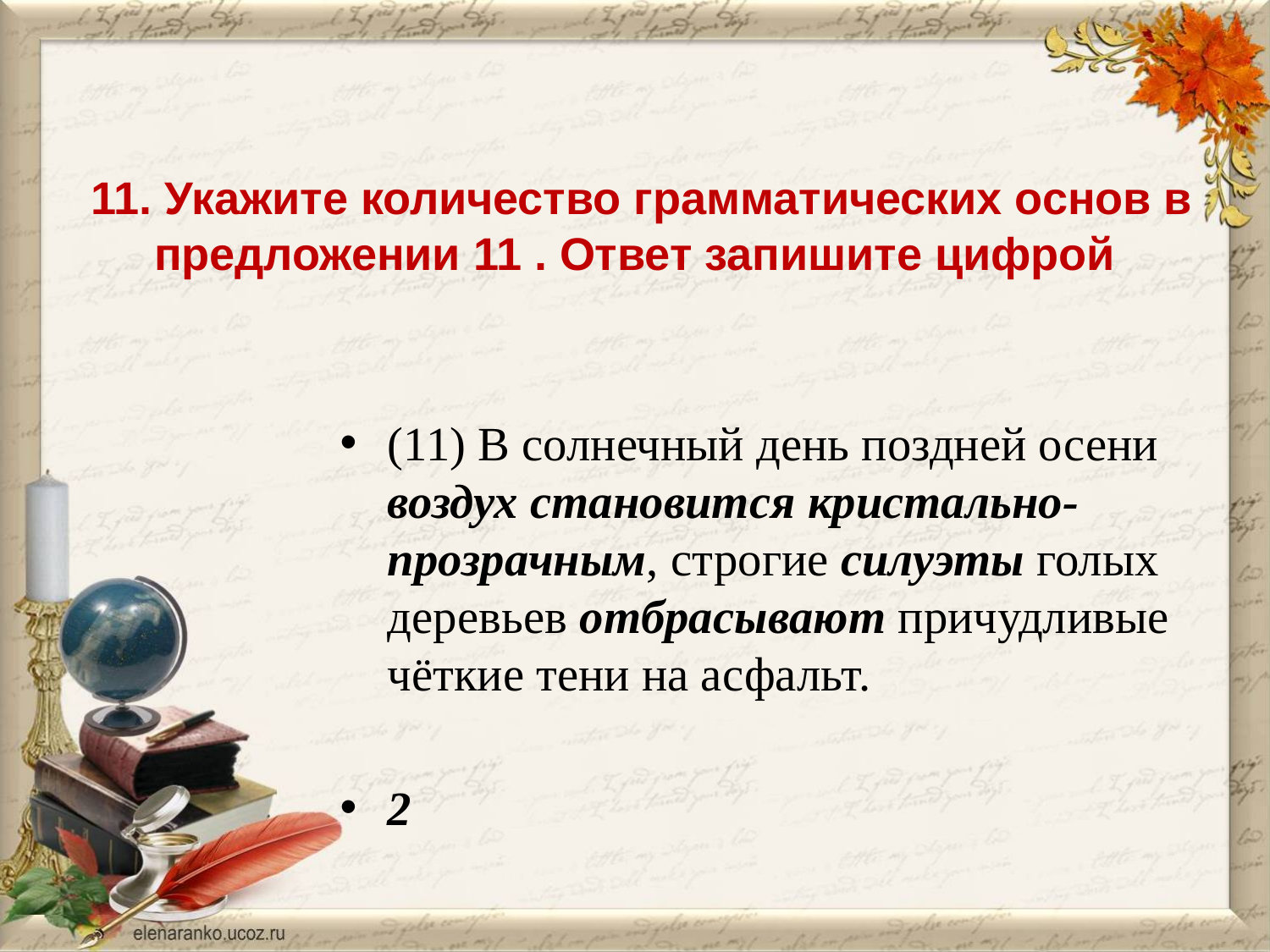

# 11. Укажите количество грамматических основ в предложении 11 . Ответ запишите цифрой
(11) В солнечный день поздней осени воздух становится кристально-прозрачным, строгие силуэты голых деревьев отбрасывают причудливые чёткие тени на асфальт.

2